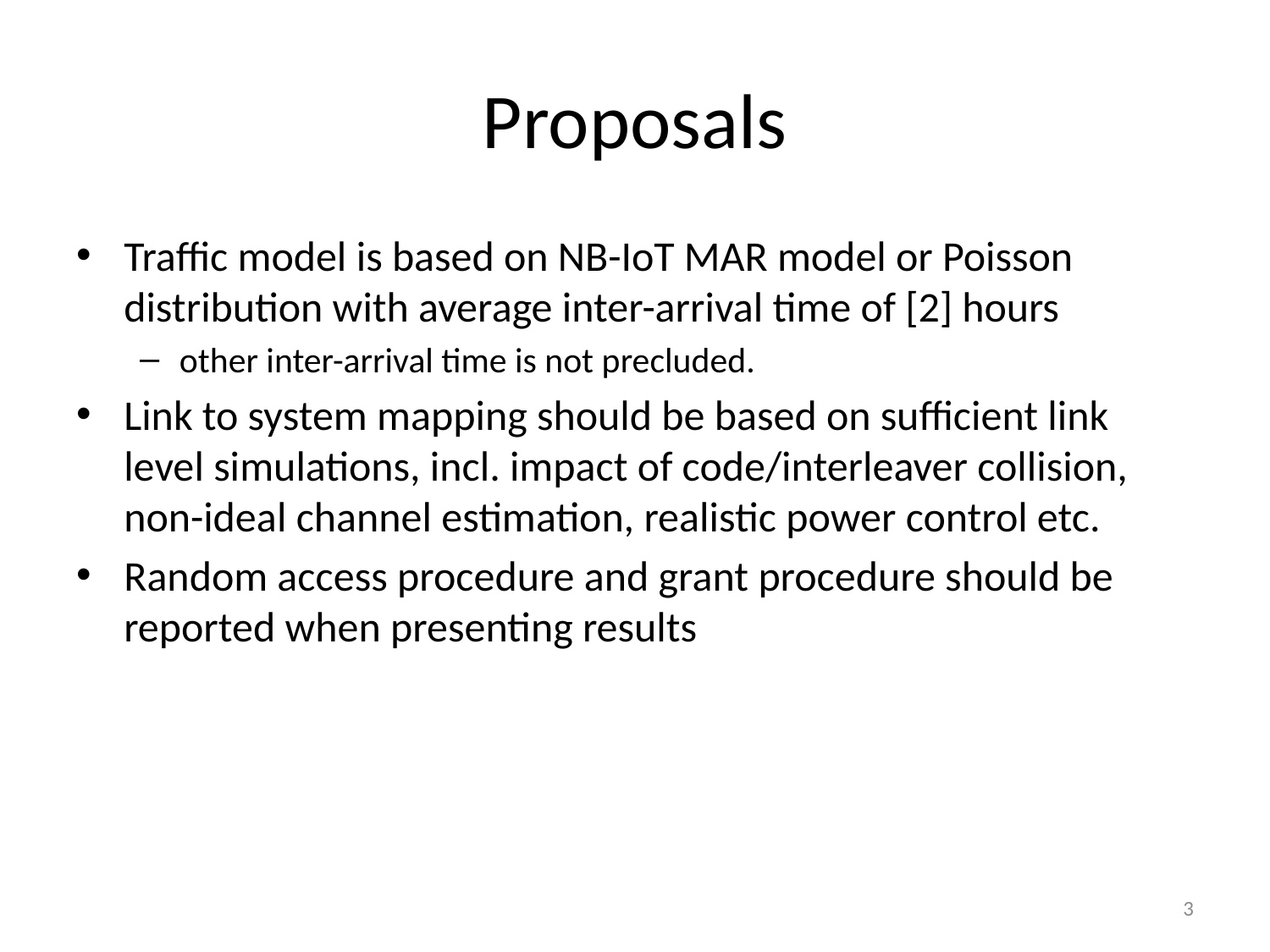

# Proposals
Traffic model is based on NB-IoT MAR model or Poisson distribution with average inter-arrival time of [2] hours
other inter-arrival time is not precluded.
Link to system mapping should be based on sufficient link level simulations, incl. impact of code/interleaver collision, non-ideal channel estimation, realistic power control etc.
Random access procedure and grant procedure should be reported when presenting results

3